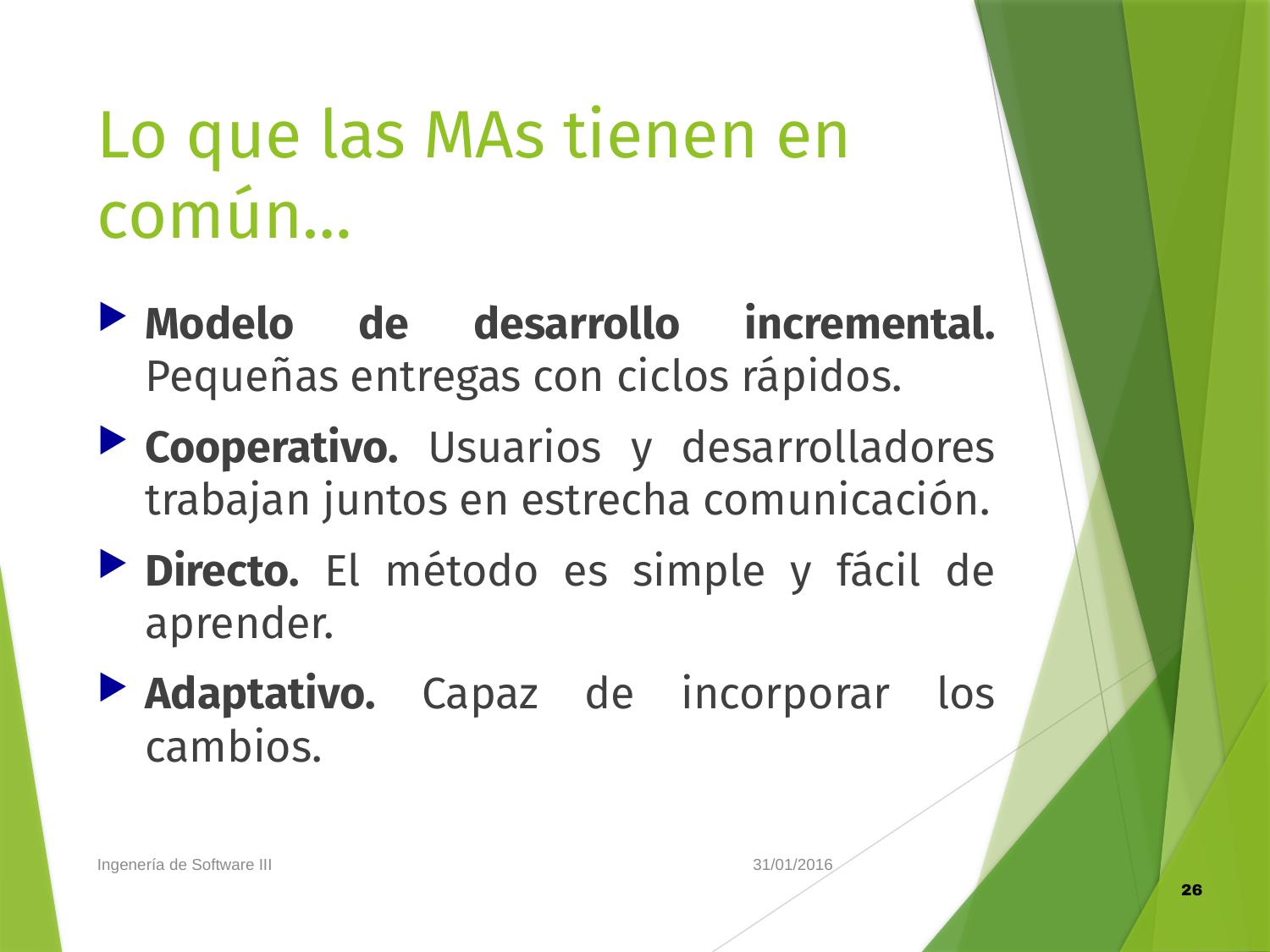

# Lo que las MAs tienen en común…
Modelo de desarrollo incremental. Pequeñas entregas con ciclos rápidos.
Cooperativo. Usuarios y desarrolladores trabajan juntos en estrecha comunicación.
Directo. El método es simple y fácil de aprender.
Adaptativo. Capaz de incorporar los cambios.
Ingenería de Software III
31/01/2016
26